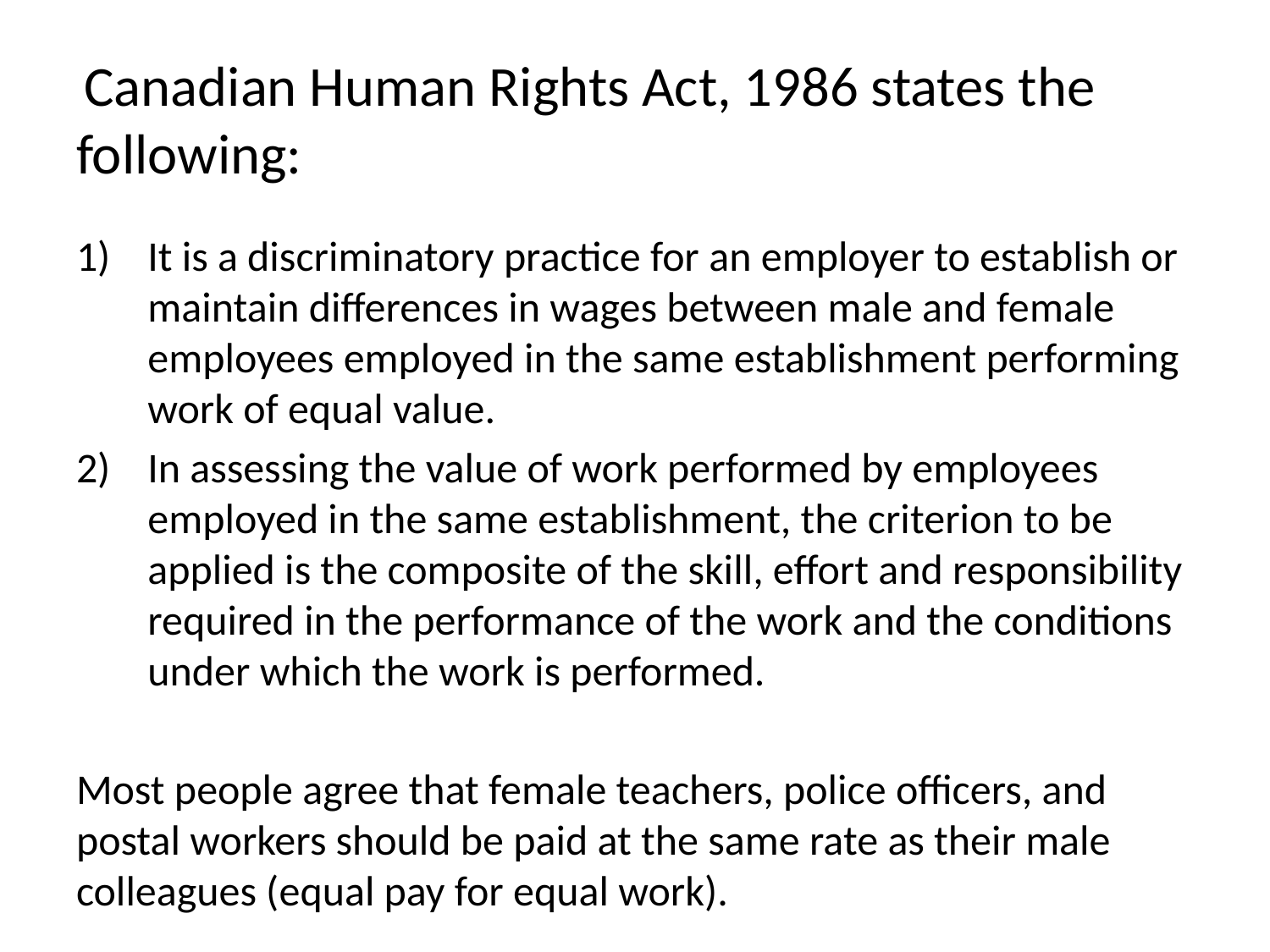

# Canadian Human Rights Act, 1986 states the following:
It is a discriminatory practice for an employer to establish or maintain differences in wages between male and female employees employed in the same establishment performing work of equal value.
In assessing the value of work performed by employees employed in the same establishment, the criterion to be applied is the composite of the skill, effort and responsibility required in the performance of the work and the conditions under which the work is performed.

Most people agree that female teachers, police officers, and postal workers should be paid at the same rate as their male colleagues (equal pay for equal work).